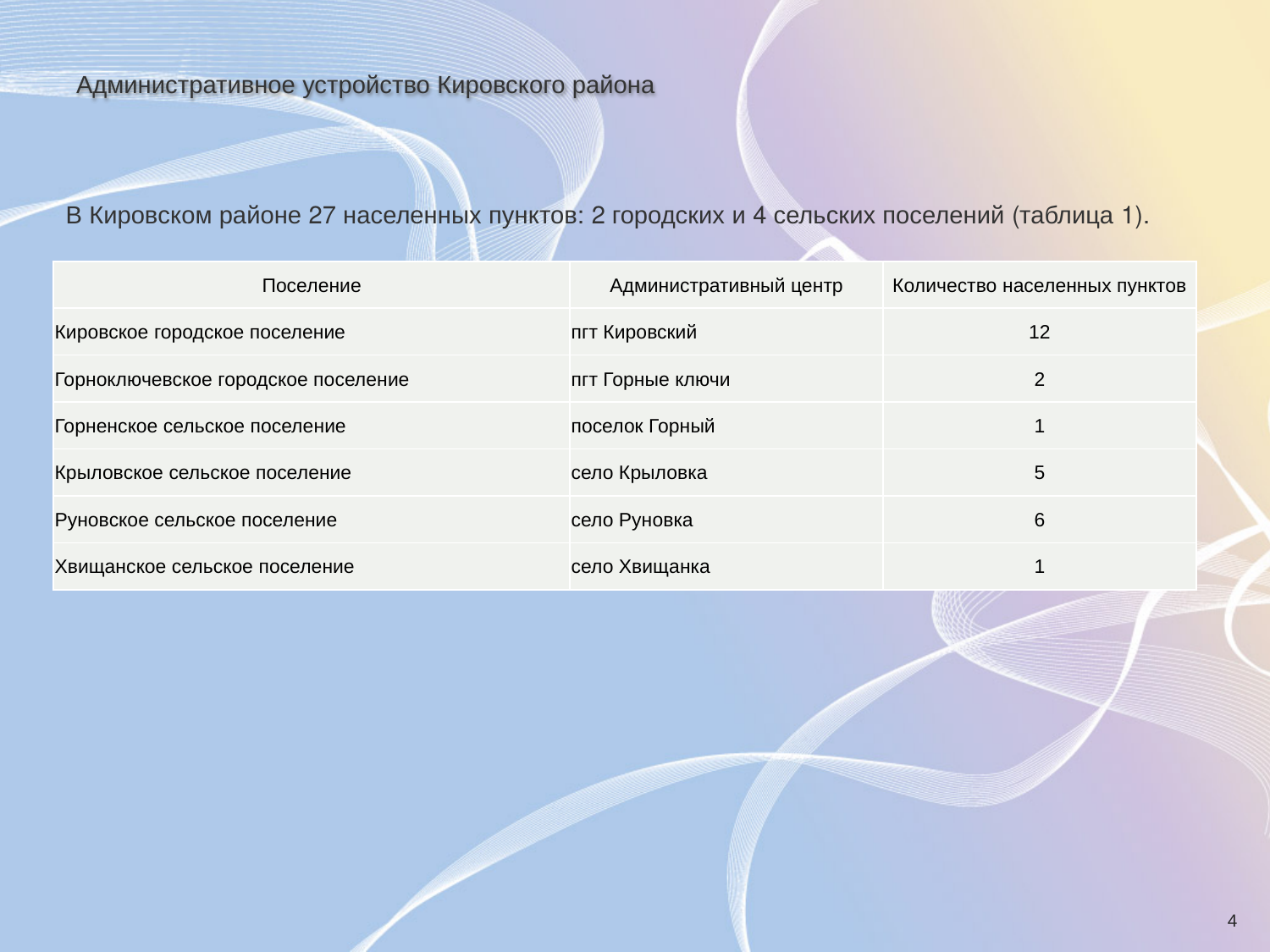

# Административное устройство Кировского района
В Кировском районе 27 населенных пунктов: 2 городских и 4 сельских поселений (таблица 1).
| Поселение | Административный центр | Количество населенных пунктов |
| --- | --- | --- |
| Кировское городское поселение | пгт Кировский | 12 |
| Горноключевское городское поселение | пгт Горные ключи | 2 |
| Горненское сельское поселение | поселок Горный | 1 |
| Крыловское сельское поселение | село Крыловка | 5 |
| Руновское сельское поселение | село Руновка | 6 |
| Хвищанское сельское поселение | село Хвищанка | 1 |
4